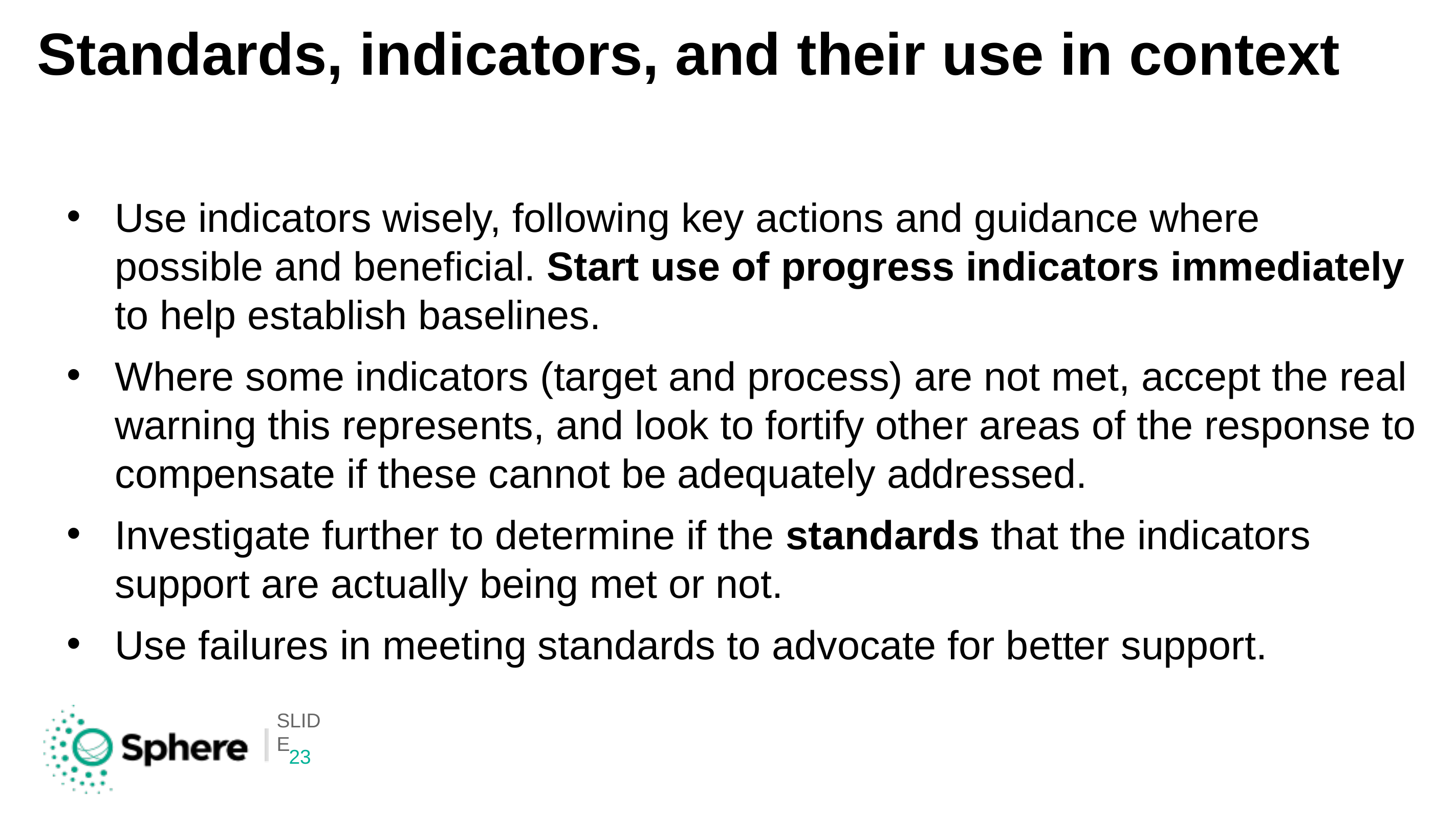

# Standards, indicators, and their use in context
Use indicators wisely, following key actions and guidance where possible and beneficial. Start use of progress indicators immediately to help establish baselines.
Where some indicators (target and process) are not met, accept the real warning this represents, and look to fortify other areas of the response to compensate if these cannot be adequately addressed.
Investigate further to determine if the standards that the indicators support are actually being met or not.
Use failures in meeting standards to advocate for better support.
23